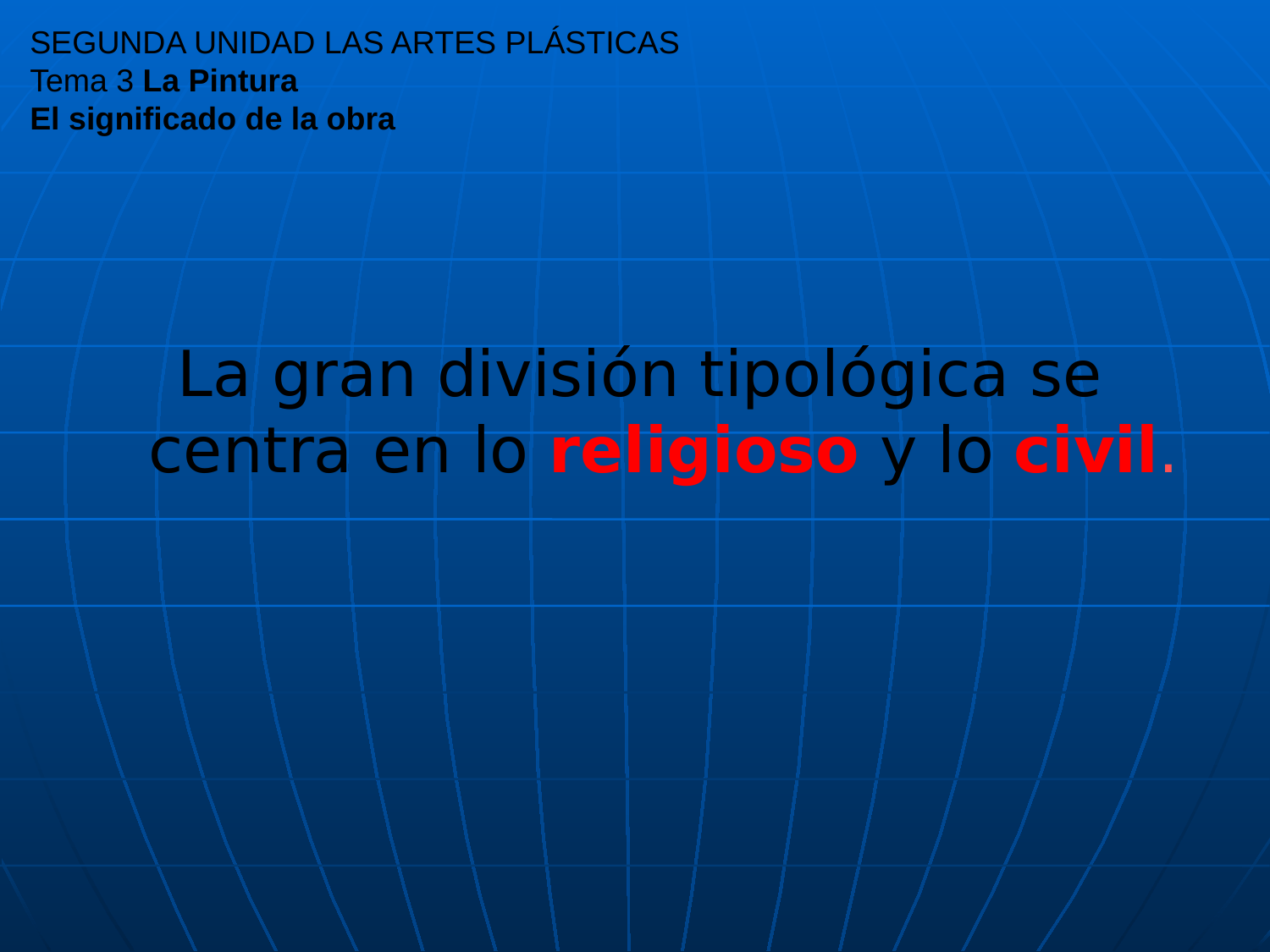

# SEGUNDA UNIDAD LAS ARTES PLÁSTICAS Tema 3 La Pintura El significado de la obra

La gran división tipológica se centra en lo religioso y lo civil.